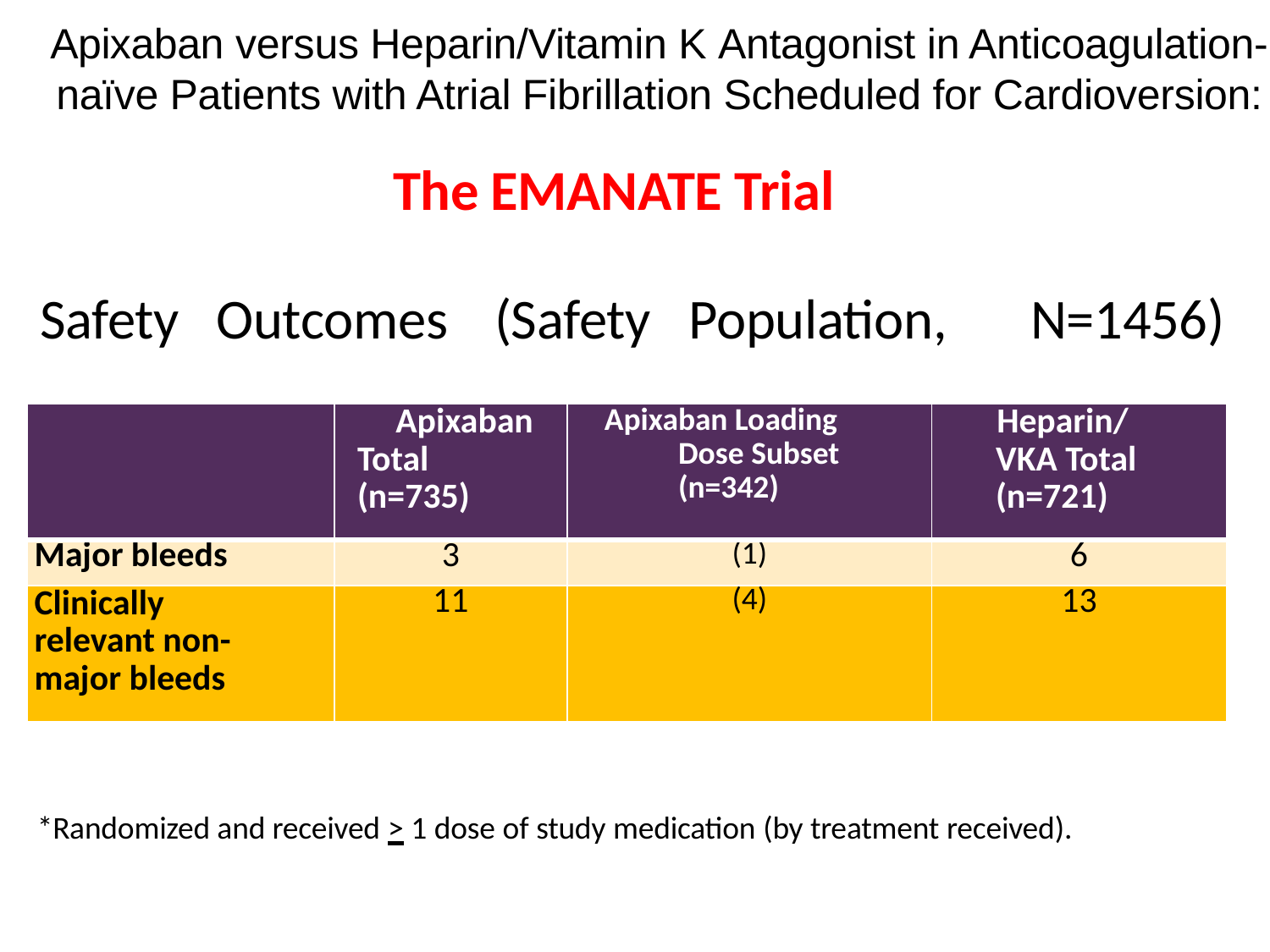

Apixaban versus Heparin/Vitamin K Antagonist in Anticoagulation-naïve Patients with Atrial Fibrillation Scheduled for Cardioversion:
The EMANATE Trial
Safety	Outcomes	(Safety	Population,	N=1456)
|  | Apixaban Total (n=735) | Apixaban Loading Dose Subset (n=342) | Heparin/VKA Total (n=721) |
| --- | --- | --- | --- |
| Major bleeds | 3 | (1) | 6 |
| Clinically relevant non-major bleeds | 11 | (4) | 13 |
*Randomized and received > 1 dose of study medication (by treatment received).